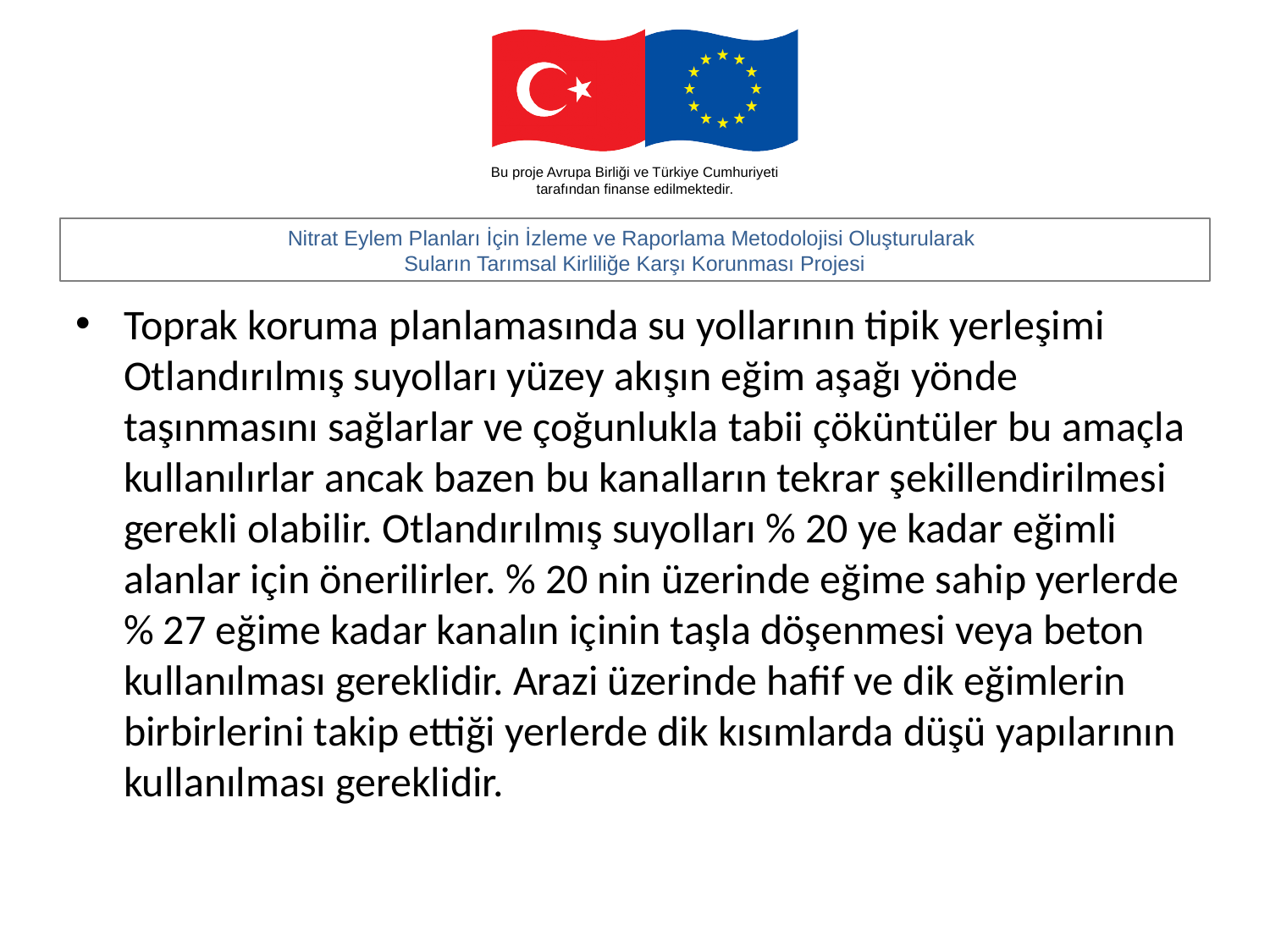

#
Toprak koruma planlamasında su yollarının tipik yerleşimi Otlandırılmış suyolları yüzey akışın eğim aşağı yönde taşınmasını sağlarlar ve çoğunlukla tabii çöküntüler bu amaçla kullanılırlar ancak bazen bu kanalların tekrar şekillendirilmesi gerekli olabilir. Otlandırılmış suyolları % 20 ye kadar eğimli alanlar için önerilirler. % 20 nin üzerinde eğime sahip yerlerde % 27 eğime kadar kanalın içinin taşla döşenmesi veya beton kullanılması gereklidir. Arazi üzerinde hafif ve dik eğimlerin birbirlerini takip ettiği yerlerde dik kısımlarda düşü yapılarının kullanılması gereklidir.